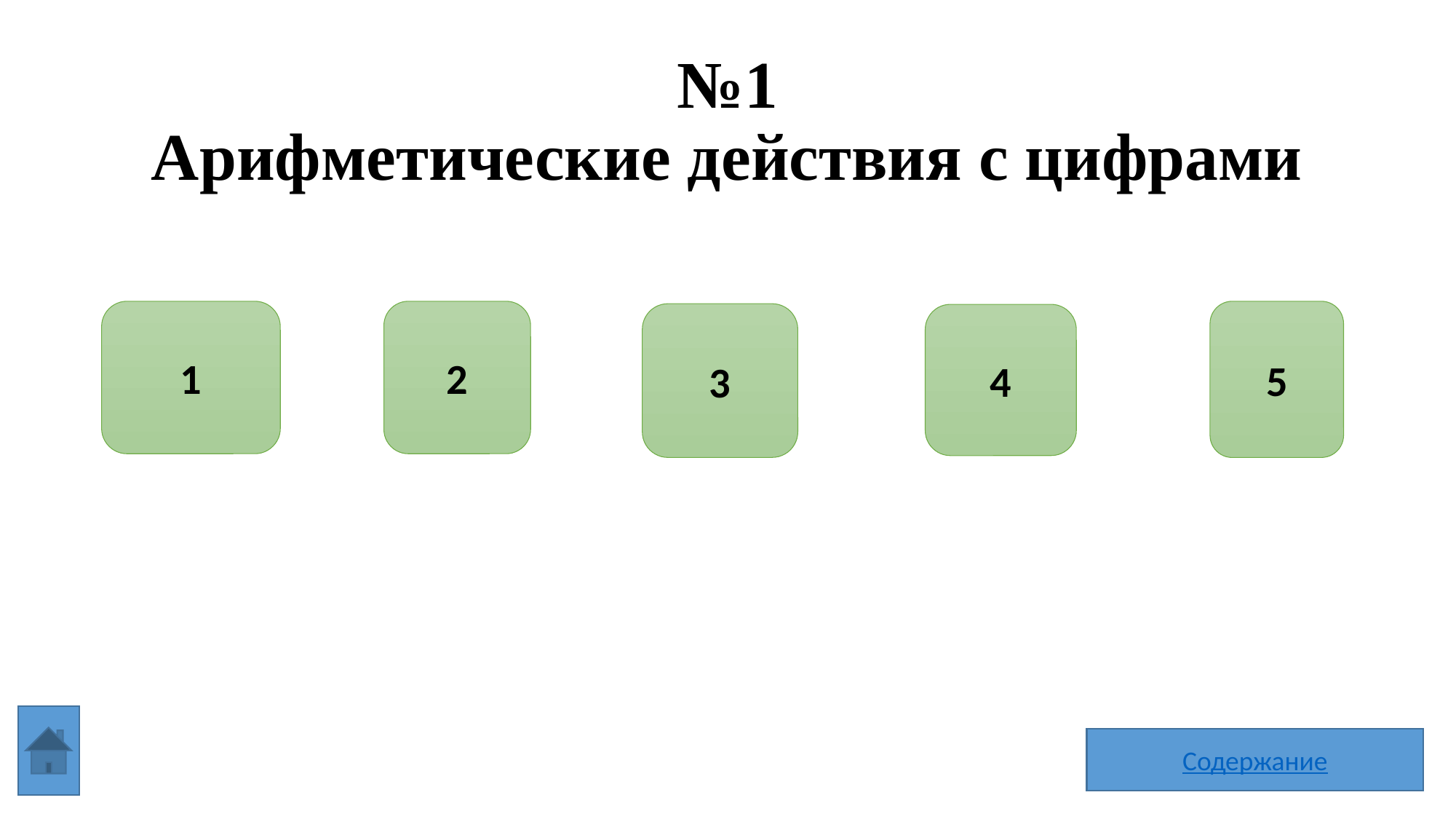

# №1 Арифметические действия с цифрами
2
1
5
3
4

Содержание